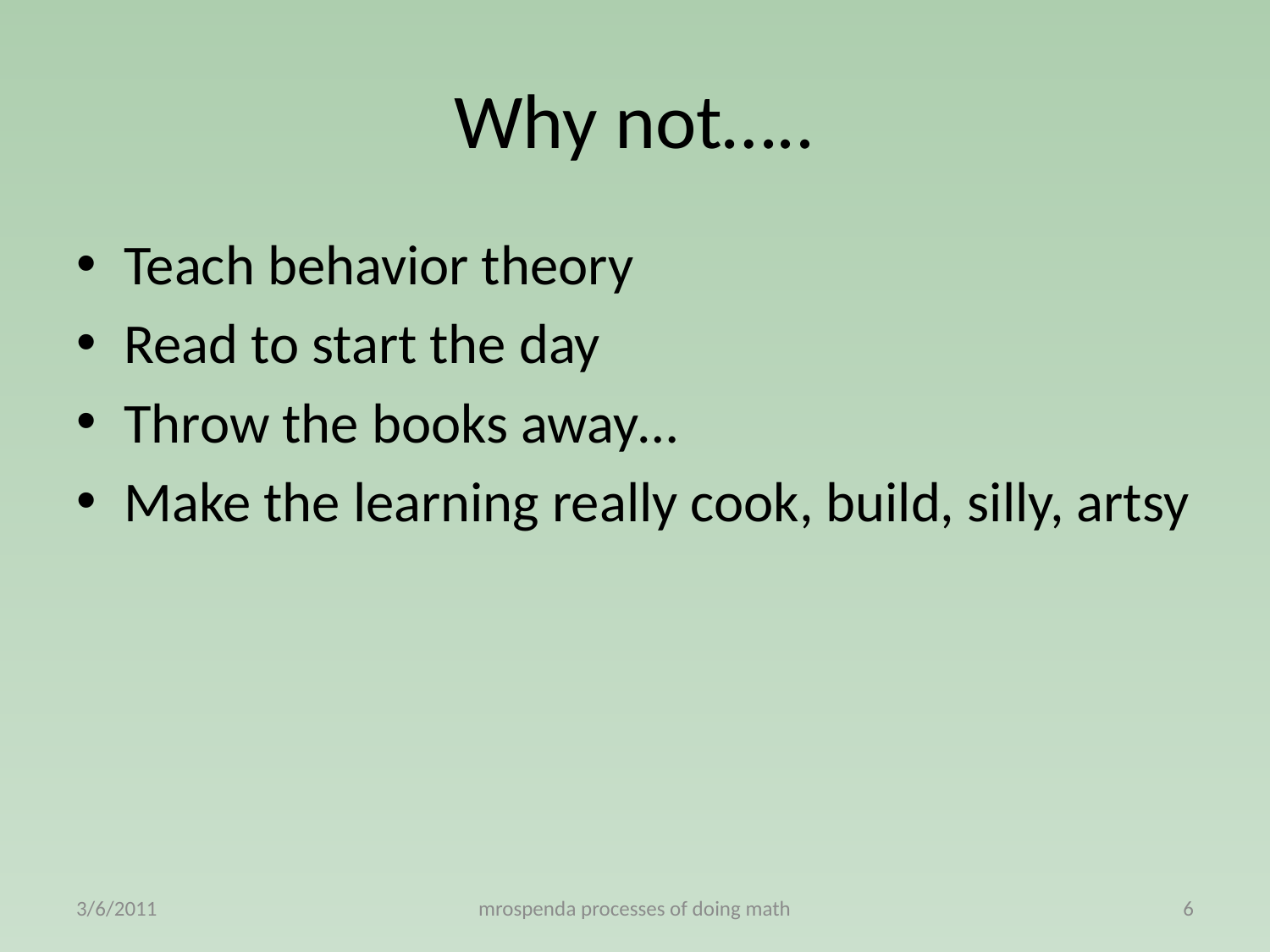

# Why not…..
Teach behavior theory
Read to start the day
Throw the books away…
Make the learning really cook, build, silly, artsy

3/6/2011
mrospenda processes of doing math
6